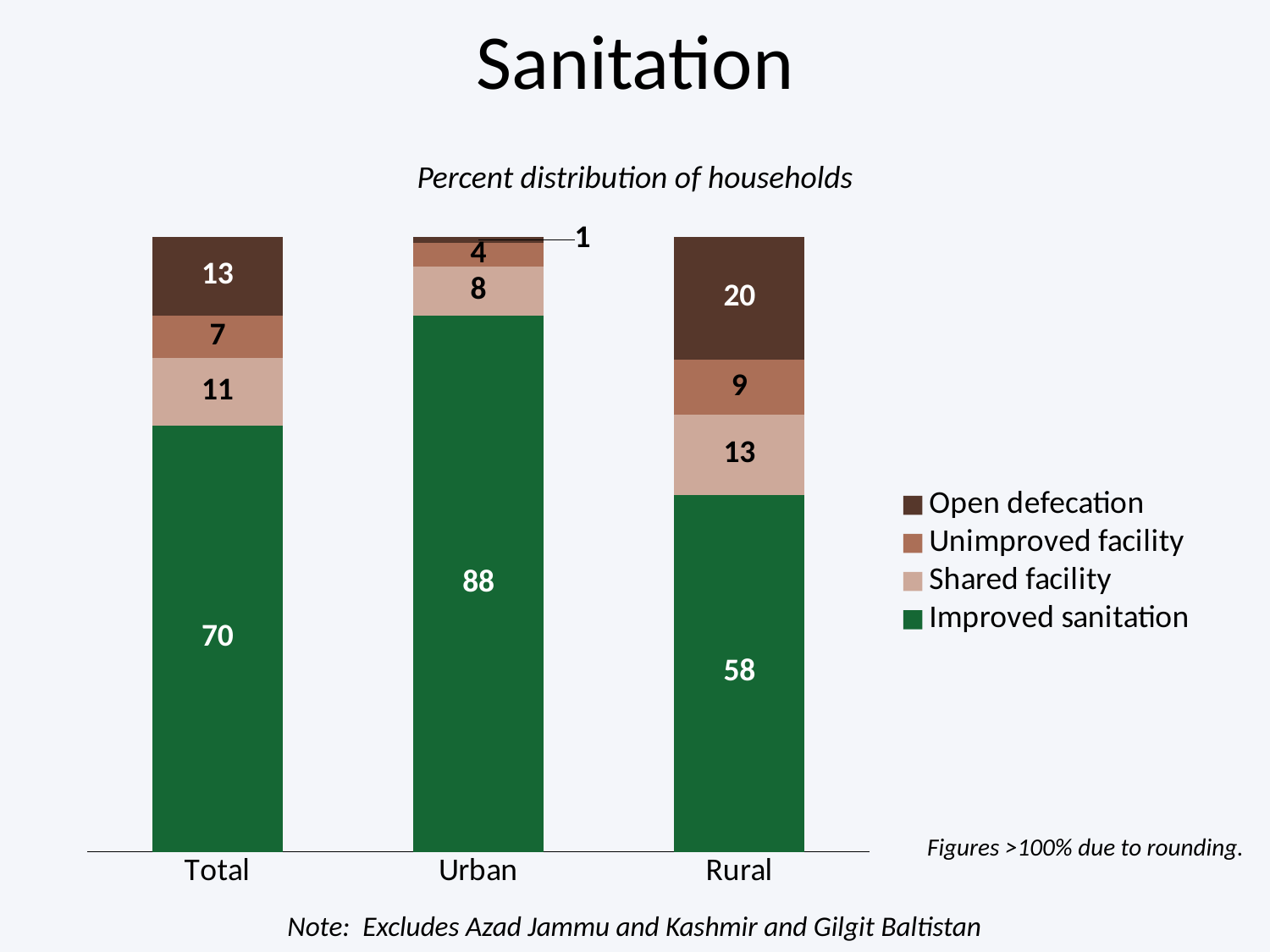

# Sanitation
Percent distribution of households

### Chart

| Category | Improved sanitation | Shared facility | Unimproved facility | Open defecation |
|---|---|---|---|---|
| Total | 70.0 | 11.0 | 7.0 | 13.0 |
| Urban | 88.0 | 8.0 | 4.0 | 1.0 |
| Rural | 58.0 | 13.0 | 9.0 | 20.0 |
Figures >100% due to rounding.
Note:  Excludes Azad Jammu and Kashmir and Gilgit Baltistan